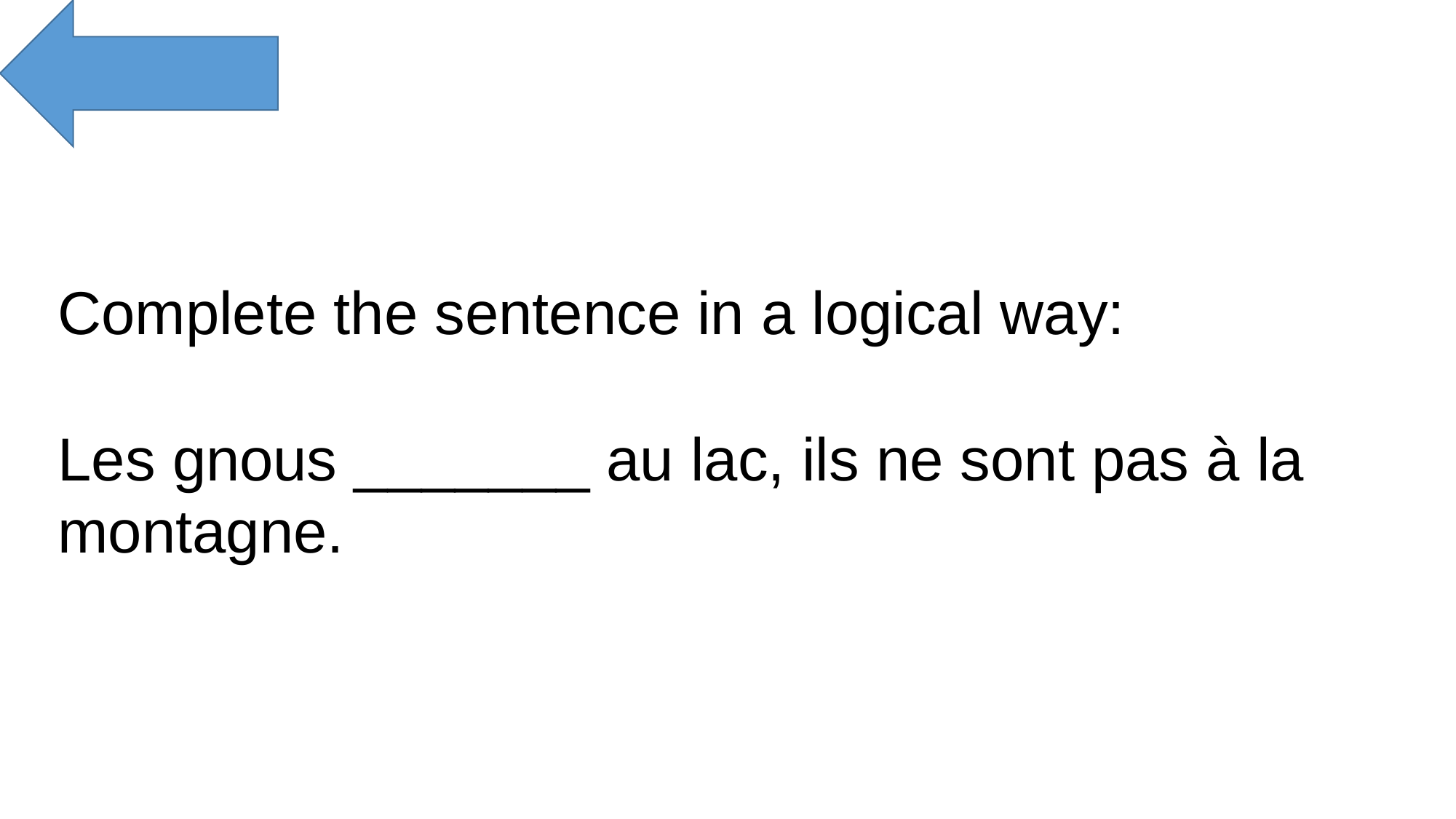

Complete the sentence in a logical way:

Les gnous _______ au lac, ils ne sont pas à la montagne.